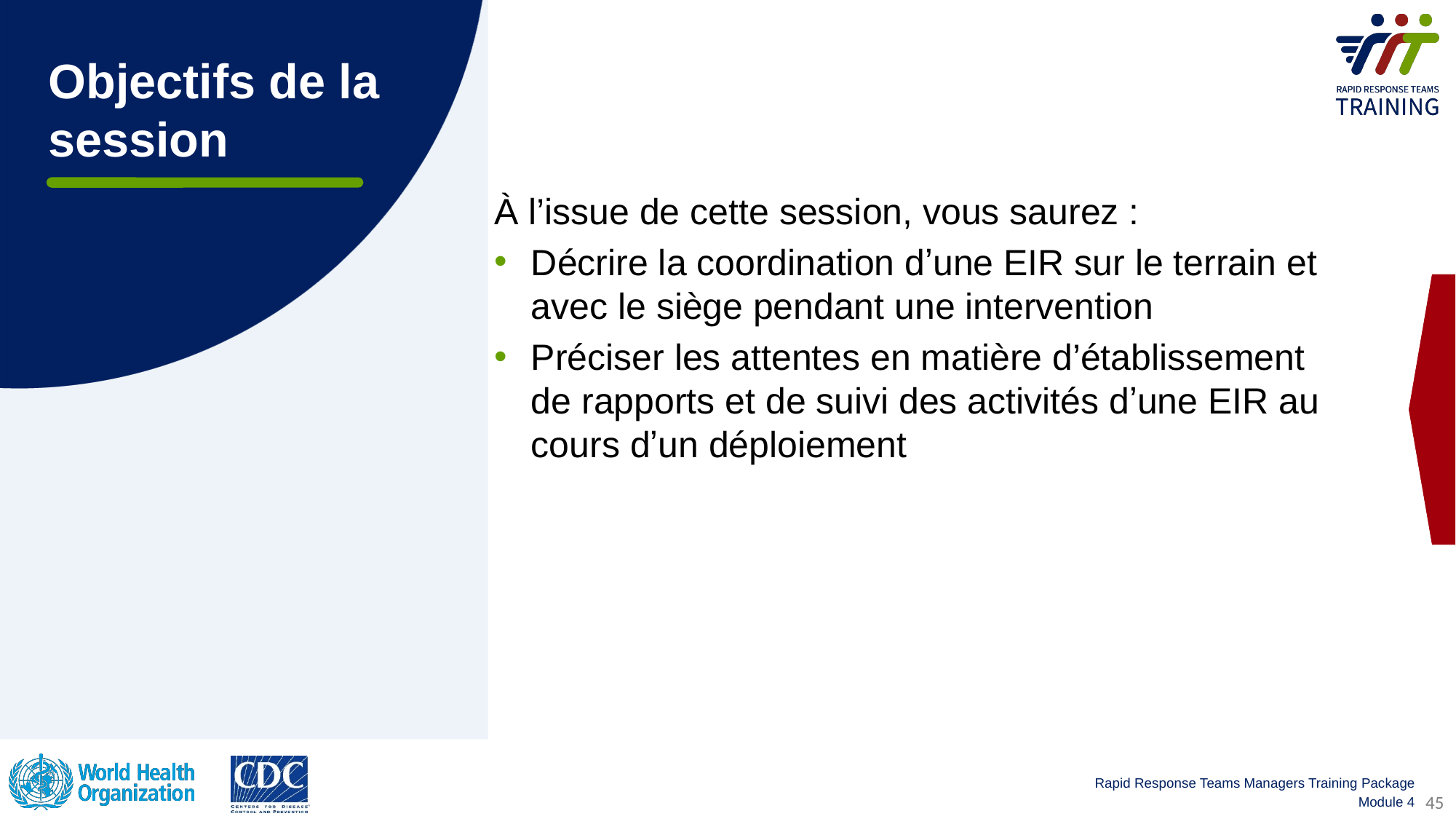

Objectifs de la session
À l’issue de cette session, vous saurez :
Décrire la coordination dʼune EIR sur le terrain et avec le siège pendant une intervention
Préciser les attentes en matière d’établissement de rapports et de suivi des activités dʼune EIR au cours dʼun déploiement

45